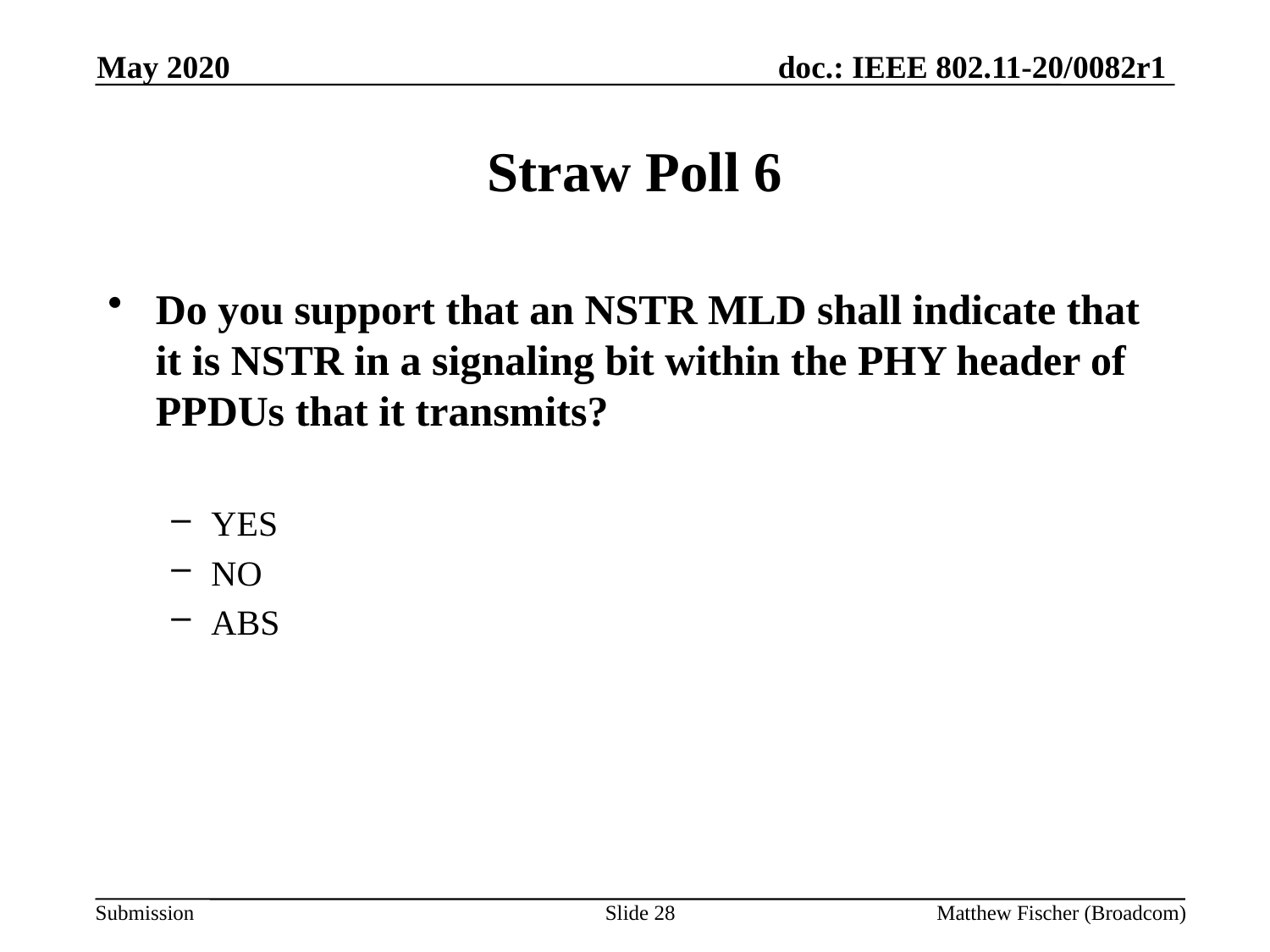

May 2020
# Straw Poll 6
Do you support that an NSTR MLD shall indicate that it is NSTR in a signaling bit within the PHY header of PPDUs that it transmits?

YES
NO
ABS

Slide 28
Matthew Fischer (Broadcom)